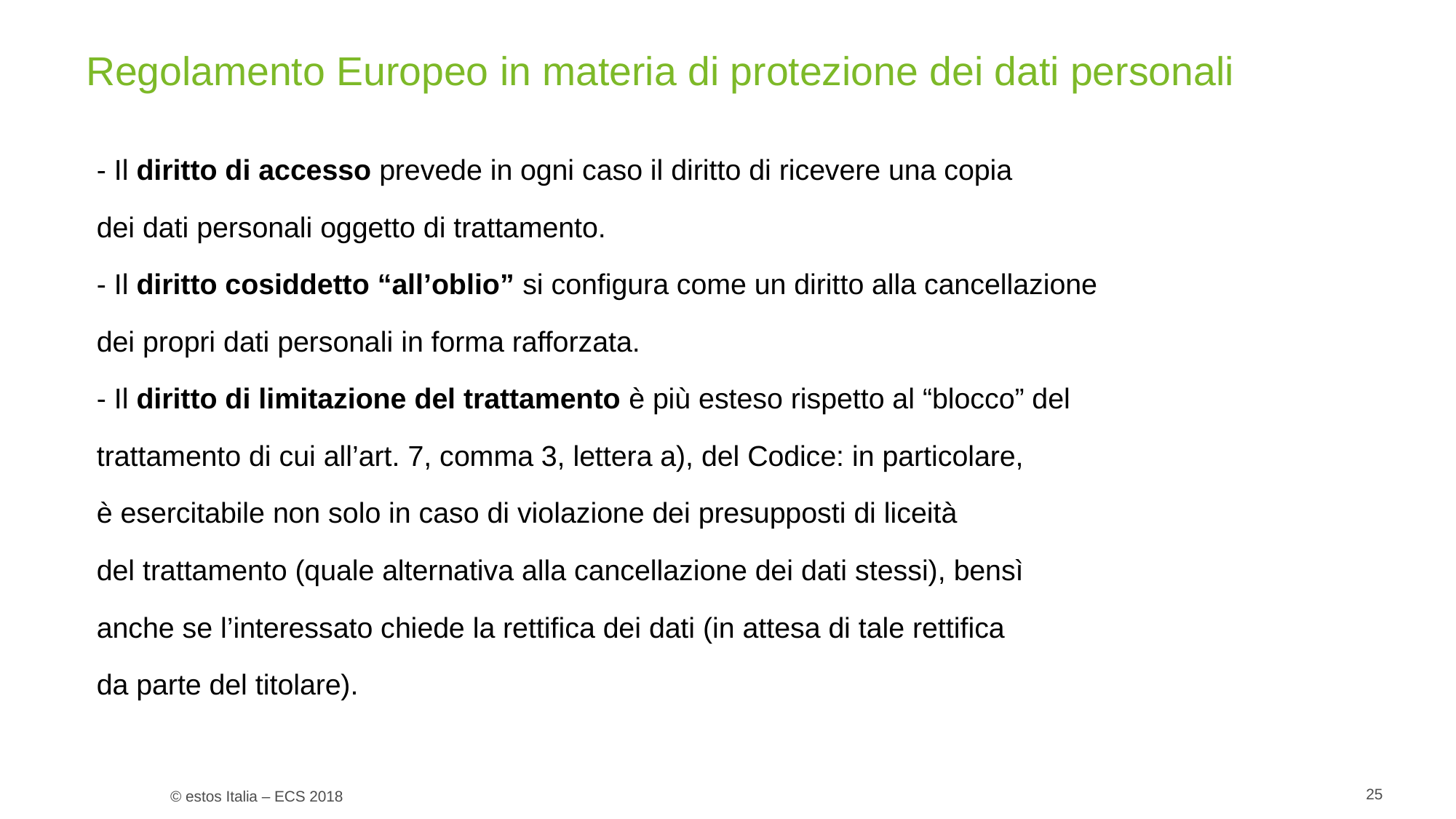

# Regolamento Europeo in materia di protezione dei dati personali
- Il diritto di accesso prevede in ogni caso il diritto di ricevere una copia
dei dati personali oggetto di trattamento.
- Il diritto cosiddetto “all’oblio” si configura come un diritto alla cancellazione
dei propri dati personali in forma rafforzata.
- Il diritto di limitazione del trattamento è più esteso rispetto al “blocco” del
trattamento di cui all’art. 7, comma 3, lettera a), del Codice: in particolare,
è esercitabile non solo in caso di violazione dei presupposti di liceità
del trattamento (quale alternativa alla cancellazione dei dati stessi), bensì
anche se l’interessato chiede la rettifica dei dati (in attesa di tale rettifica
da parte del titolare).

25
© estos Italia – ECS 2018